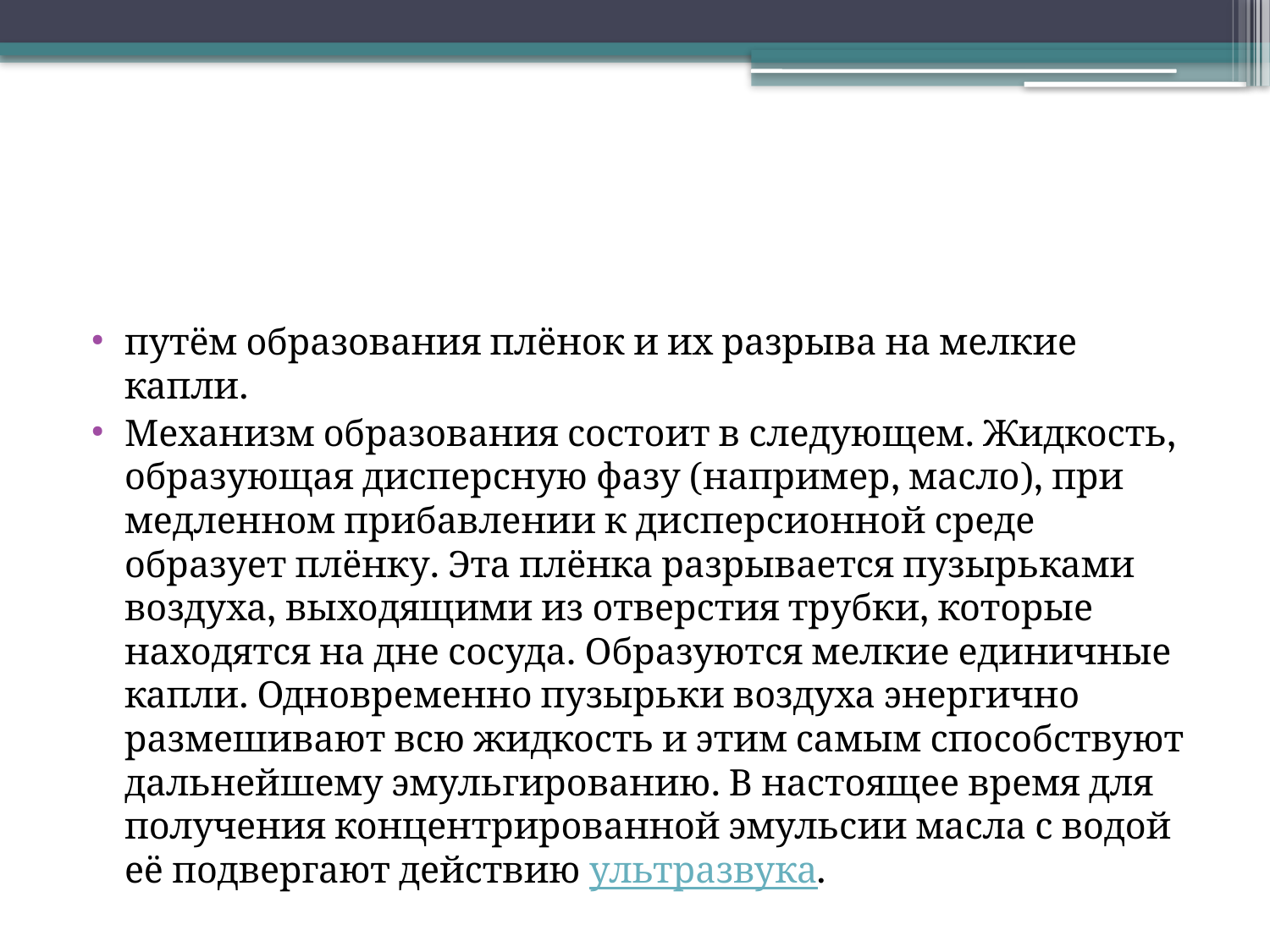

#
путём образования плёнок и их разрыва на мелкие капли.
Механизм образования состоит в следующем. Жидкость, образующая дисперсную фазу (например, масло), при медленном прибавлении к дисперсионной среде образует плёнку. Эта плёнка разрывается пузырьками воздуха, выходящими из отверстия трубки, которые находятся на дне сосуда. Образуются мелкие единичные капли. Одновременно пузырьки воздуха энергично размешивают всю жидкость и этим самым способствуют дальнейшему эмульгированию. В настоящее время для получения концентрированной эмульсии масла с водой её подвергают действию ультразвука.